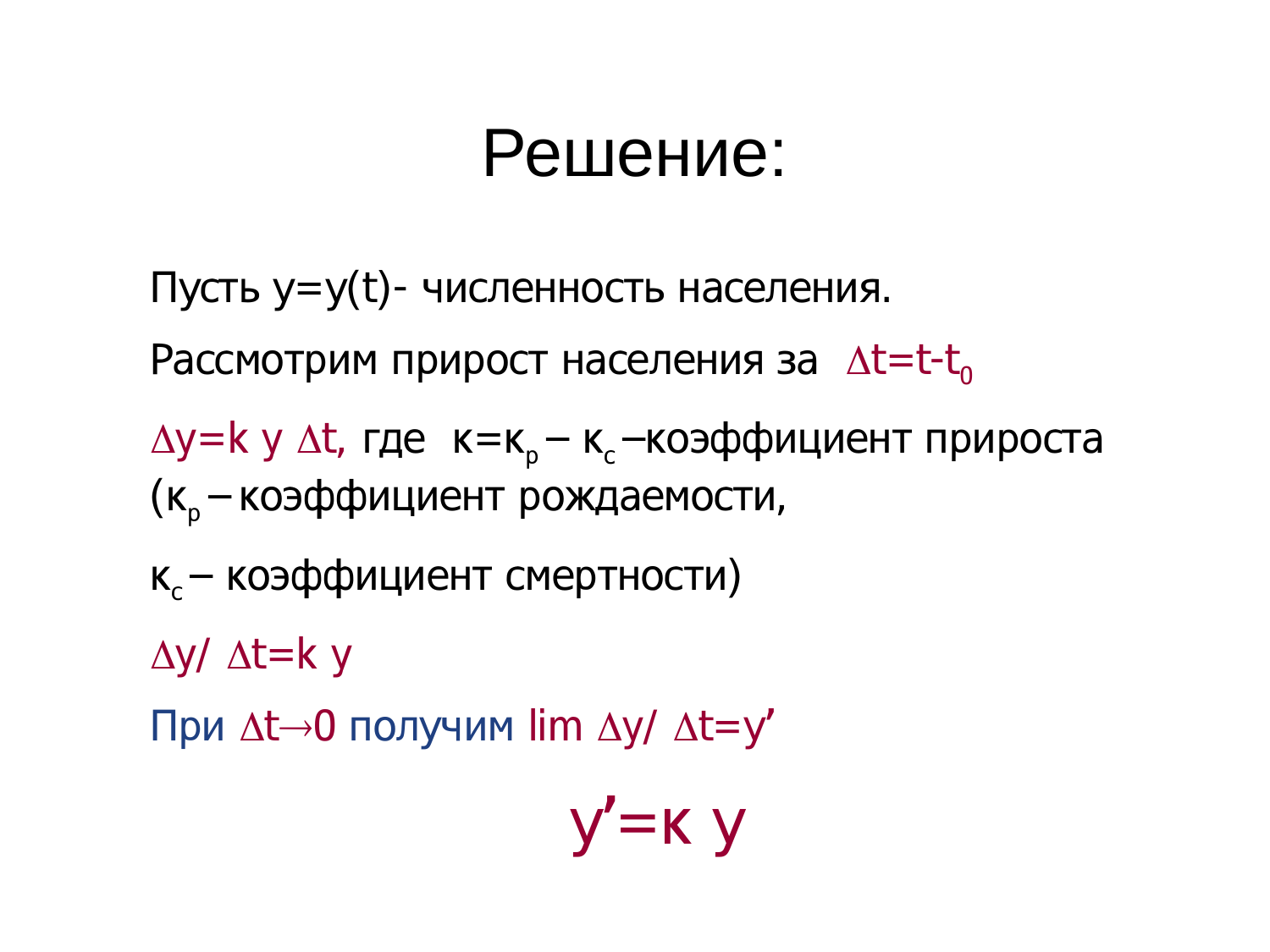

# Решение:
Пусть у=у(t)- численность населения.
Рассмотрим прирост населения за  Δt=t-t0
Δy=k y Δt, где  к=кр – кс –коэффициент прироста (кр – коэффициент рождаемости,
кс – коэффициент смертности)
Δy/ Δt=k y
При Δt→0 получим lim Δy/ Δt=у’
                                у’=к у